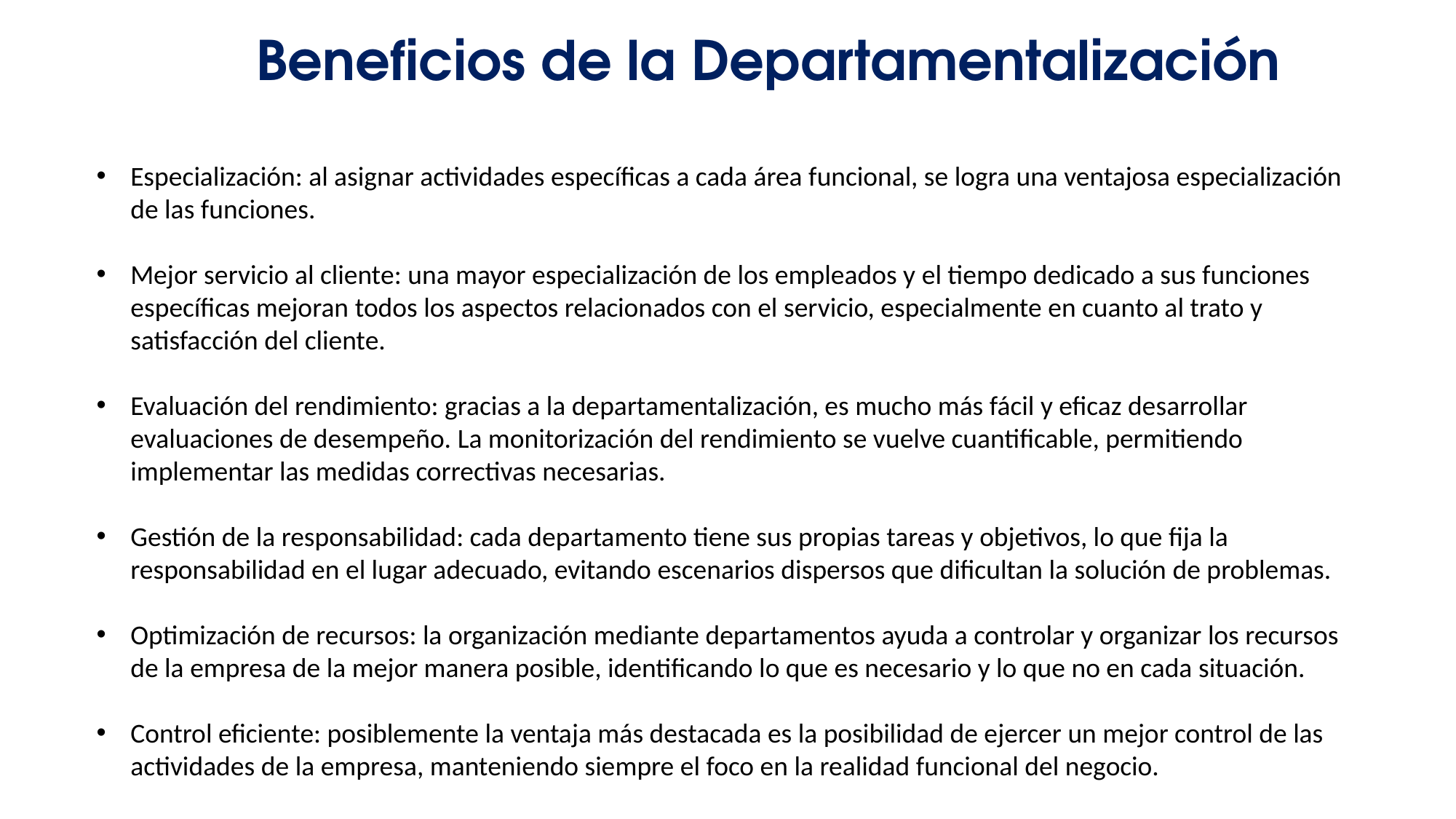

Beneficios de la Departamentalización
Especialización: al asignar actividades específicas a cada área funcional, se logra una ventajosa especialización de las funciones.

Mejor servicio al cliente: una mayor especialización de los empleados y el tiempo dedicado a sus funciones específicas mejoran todos los aspectos relacionados con el servicio, especialmente en cuanto al trato y satisfacción del cliente.

Evaluación del rendimiento: gracias a la departamentalización, es mucho más fácil y eficaz desarrollar evaluaciones de desempeño. La monitorización del rendimiento se vuelve cuantificable, permitiendo implementar las medidas correctivas necesarias.

Gestión de la responsabilidad: cada departamento tiene sus propias tareas y objetivos, lo que fija la responsabilidad en el lugar adecuado, evitando escenarios dispersos que dificultan la solución de problemas.

Optimización de recursos: la organización mediante departamentos ayuda a controlar y organizar los recursos de la empresa de la mejor manera posible, identificando lo que es necesario y lo que no en cada situación.

Control eficiente: posiblemente la ventaja más destacada es la posibilidad de ejercer un mejor control de las actividades de la empresa, manteniendo siempre el foco en la realidad funcional del negocio.